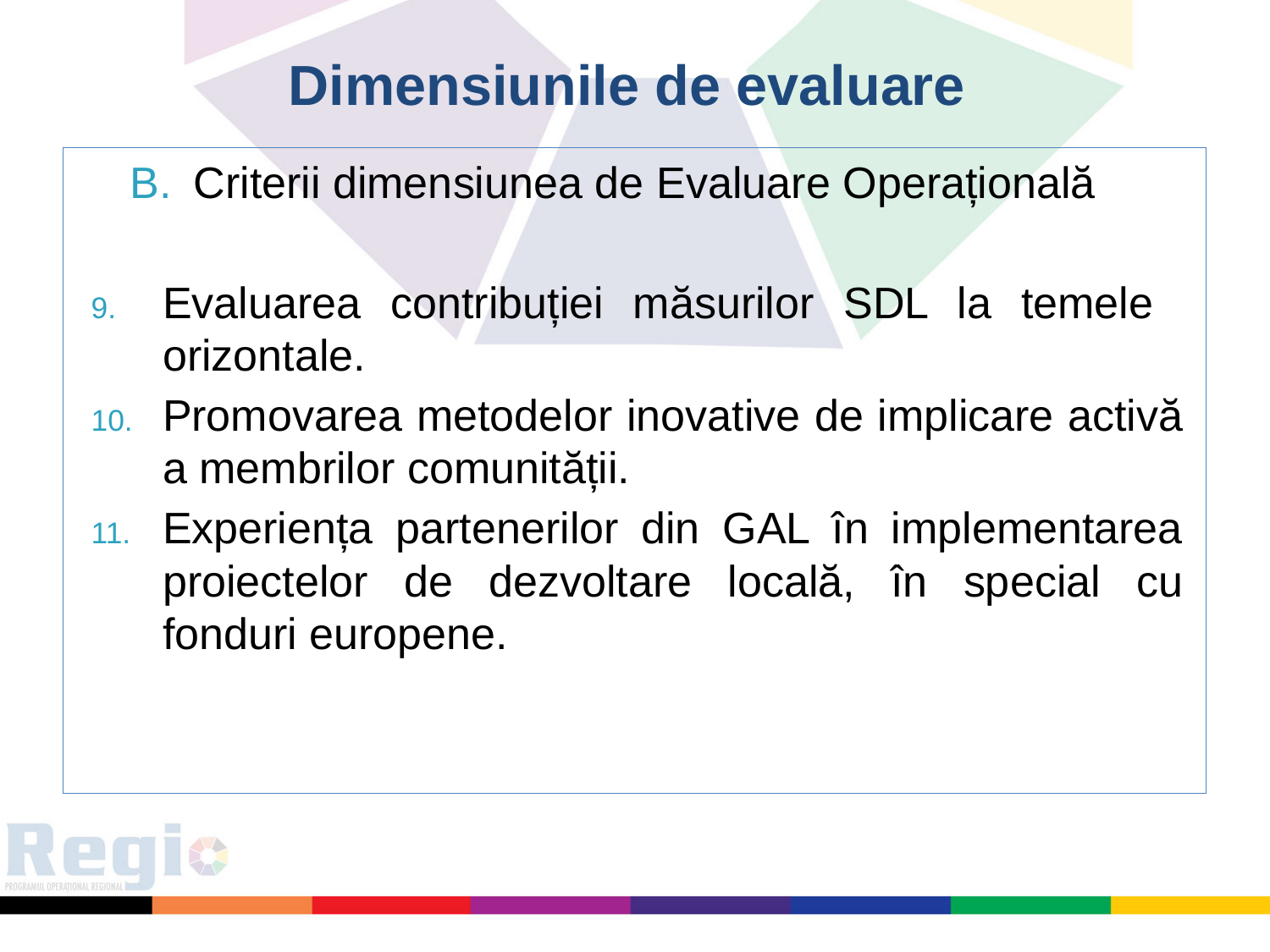

# Dimensiunile de evaluare

Criterii dimensiunea de Evaluare Operațională

Evaluarea contribuției măsurilor SDL la temele  orizontale.
Promovarea metodelor inovative de implicare activă a membrilor comunității.
Experiența partenerilor din GAL în implementarea proiectelor de dezvoltare locală, în special cu fonduri europene.